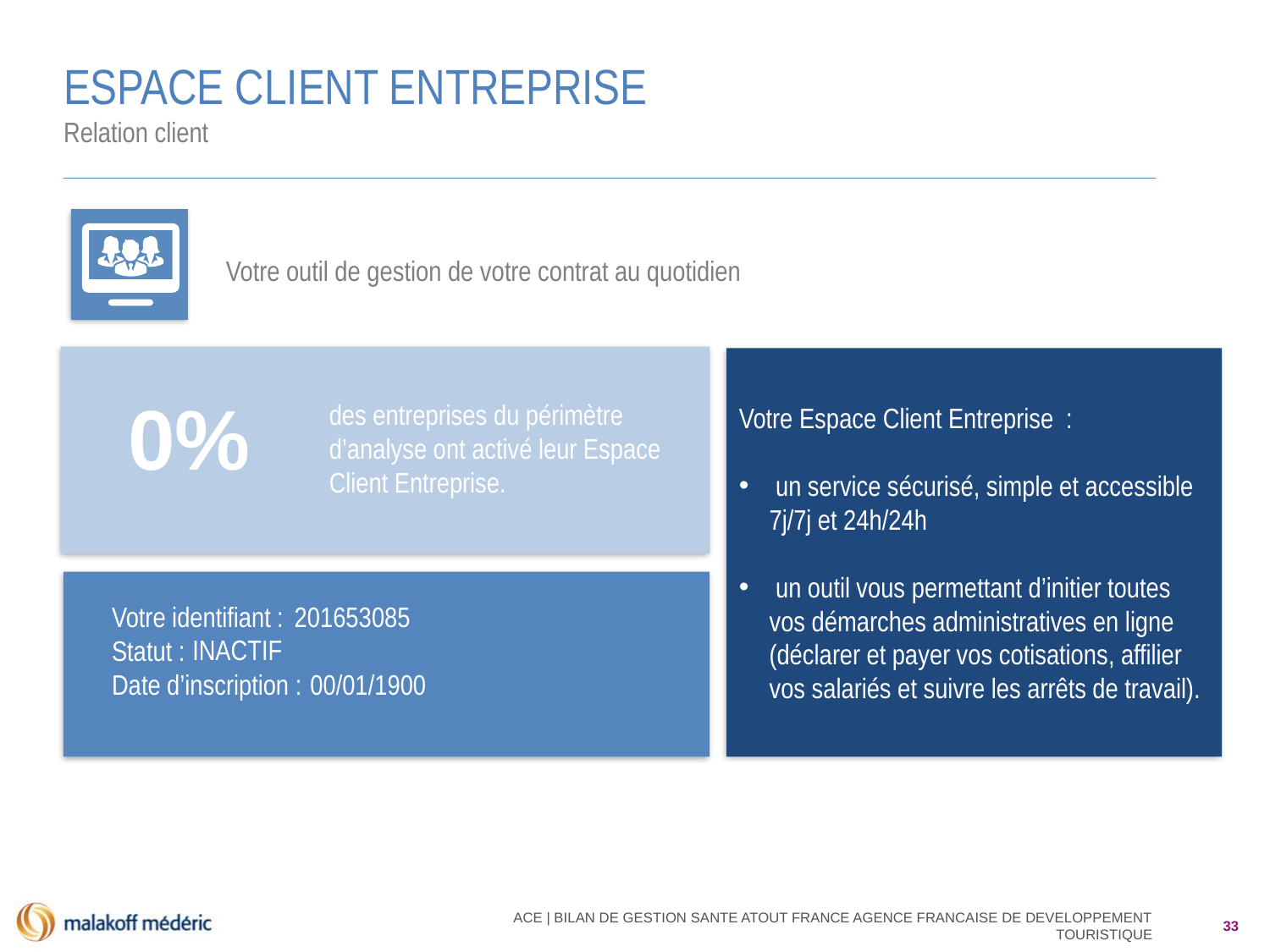

ESPACE CLIENT ENTREPRISE
Relation client

Votre outil de gestion de votre contrat au quotidien

Votre Espace Client Entreprise  :

 un service sécurisé, simple et accessible 7j/7j et 24h/24h

 un outil vous permettant d’initier toutes vos démarches administratives en ligne (déclarer et payer vos cotisations, affilier vos salariés et suivre les arrêts de travail).
0%
des entreprises du périmètre d’analyse ont activé leur Espace Client Entreprise.

Votre identifiant :
Statut :
Date d’inscription :
201653085
INACTIF
00/01/1900
ACE | BILAN DE GESTION SANTE ATOUT FRANCE AGENCE FRANCAISE DE DEVELOPPEMENT TOURISTIQUE
33